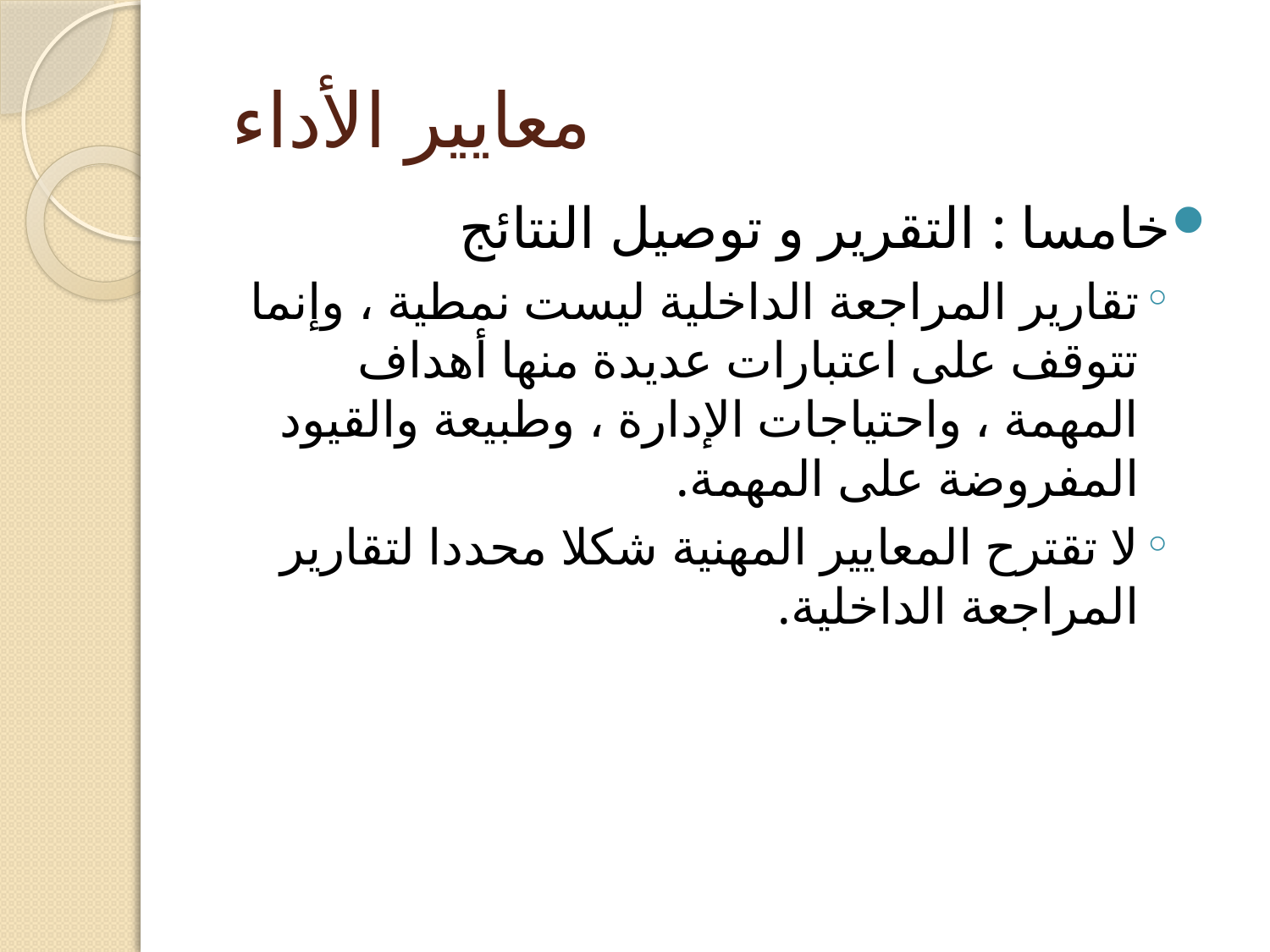

# معايير الأداء
خامسا : التقرير و توصيل النتائج
تقارير المراجعة الداخلية ليست نمطية ، وإنما تتوقف على اعتبارات عديدة منها أهداف المهمة ، واحتياجات الإدارة ، وطبيعة والقيود المفروضة على المهمة.
لا تقترح المعايير المهنية شكلا محددا لتقارير المراجعة الداخلية.